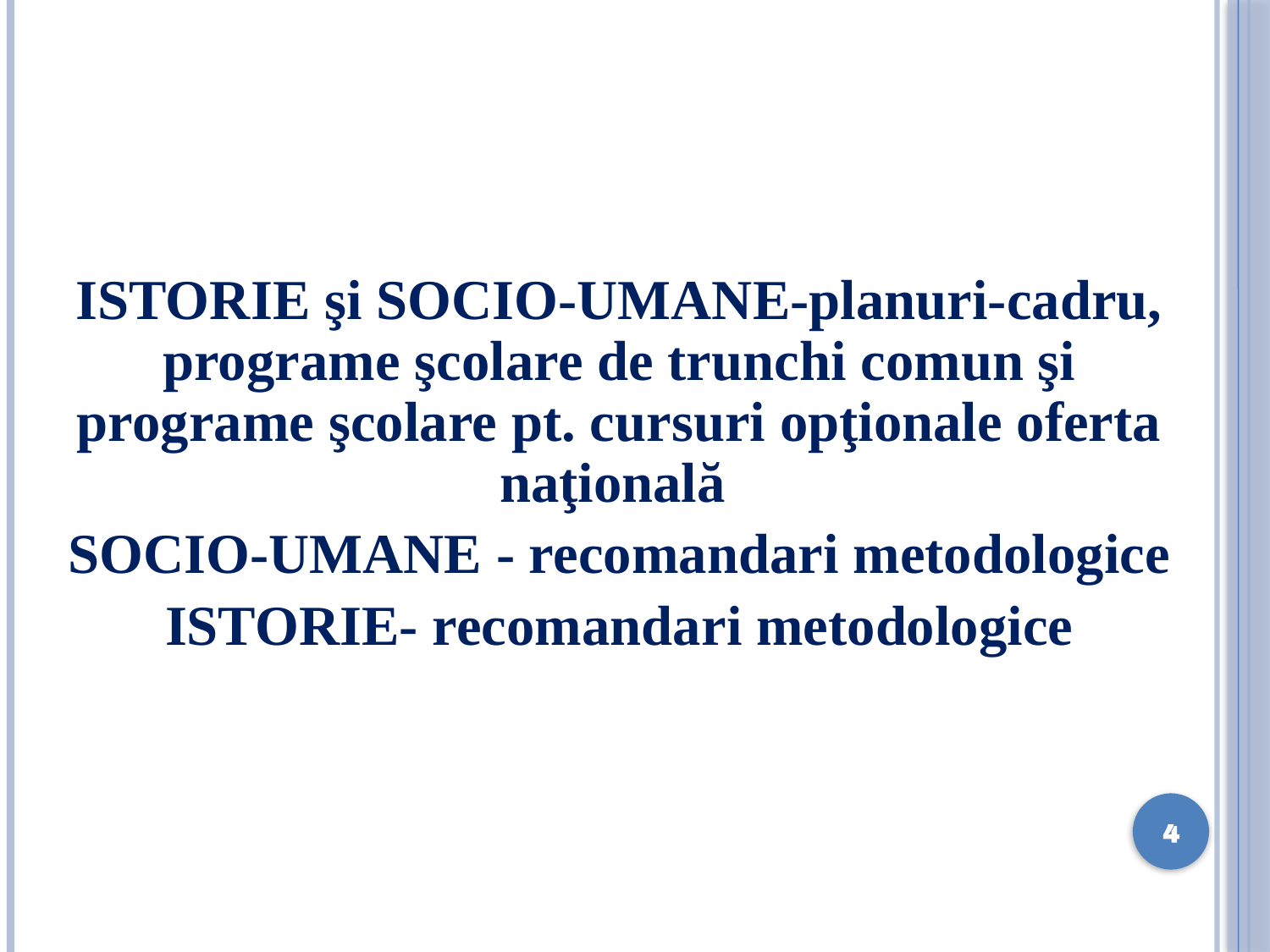

ISTORIE şi SOCIO-UMANE-planuri-cadru, programe şcolare de trunchi comun şi programe şcolare pt. cursuri opţionale oferta naţională
SOCIO-UMANE - recomandari metodologice
ISTORIE- recomandari metodologice
4